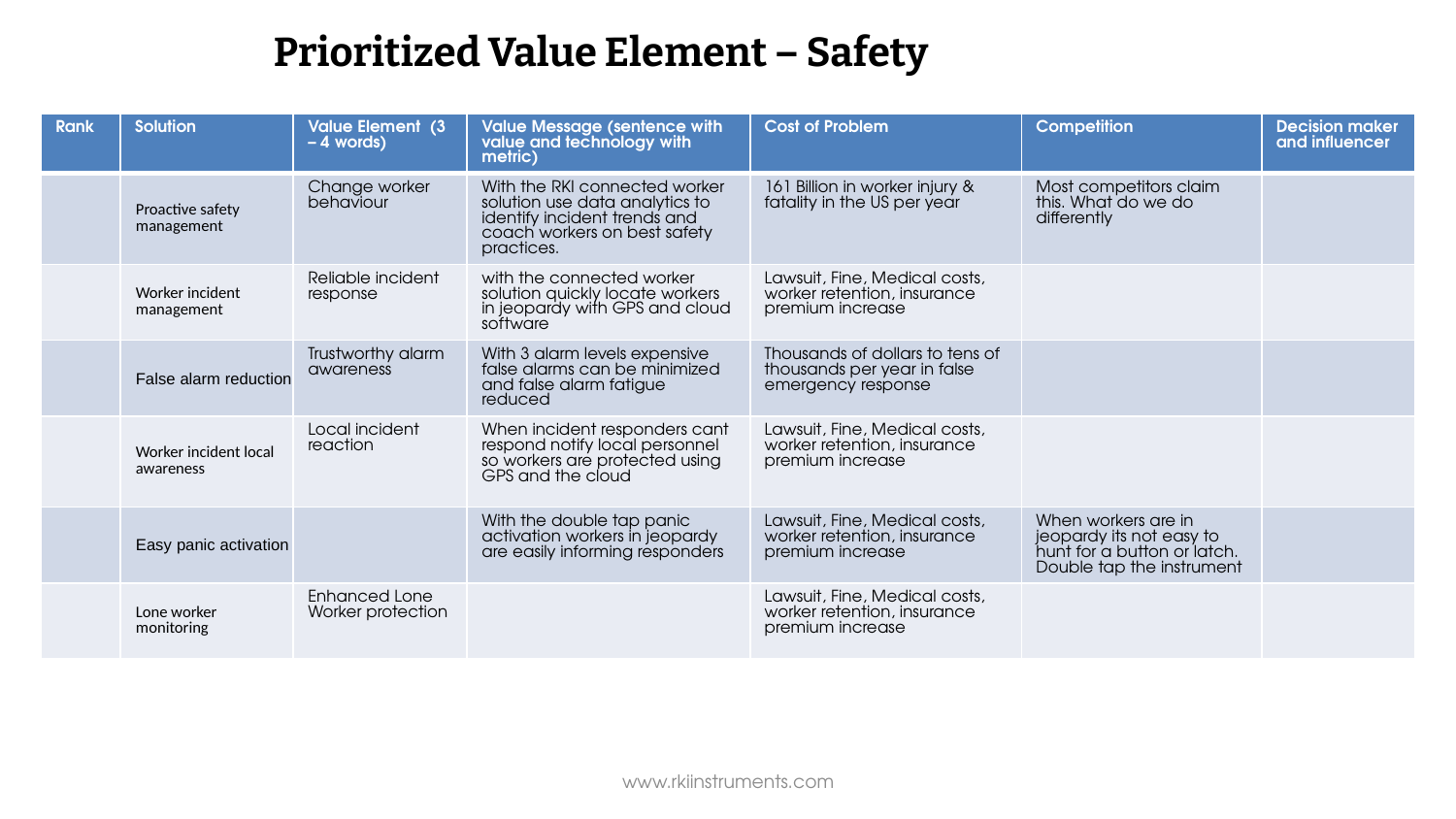

# Prioritized Value Element – Safety
Look at safety suite

Visual safety and productivity indicator

Green yellow red

Set parameters and if it exceeds drill down

| Rank | Solution | Value Element (3 – 4 words) | Value Message (sentence with value and technology with metric) | Cost of Problem | Competition | Decision maker and influencer |
| --- | --- | --- | --- | --- | --- | --- |
|  | Proactive safety management | Change worker behaviour | With the RKI connected worker solution use data analytics to identify incident trends and coach workers on best safety practices. | 161 Billion in worker injury & fatality in the US per year | Most competitors claim this. What do we do differently |  |
|  | Worker incident management | Reliable incident response | with the connected worker solution quickly locate workers in jeopardy with GPS and cloud software | Lawsuit, Fine, Medical costs, worker retention, insurance premium increase |  |  |
|  | False alarm reduction | Trustworthy alarm awareness | With 3 alarm levels expensive false alarms can be minimized and false alarm fatigue reduced | Thousands of dollars to tens of thousands per year in false emergency response |  |  |
|  | Worker incident local awareness | Local incident reaction | When incident responders cant respond notify local personnel so workers are protected using GPS and the cloud | Lawsuit, Fine, Medical costs, worker retention, insurance premium increase |  |  |
|  | Easy panic activation |  | With the double tap panic activation workers in jeopardy are easily informing responders | Lawsuit, Fine, Medical costs, worker retention, insurance premium increase | When workers are in jeopardy its not easy to hunt for a button or latch. Double tap the instrument |  |
|  | Lone worker monitoring | Enhanced Lone Worker protection |  | Lawsuit, Fine, Medical costs, worker retention, insurance premium increase |  |  |
www.rkiinstruments.com